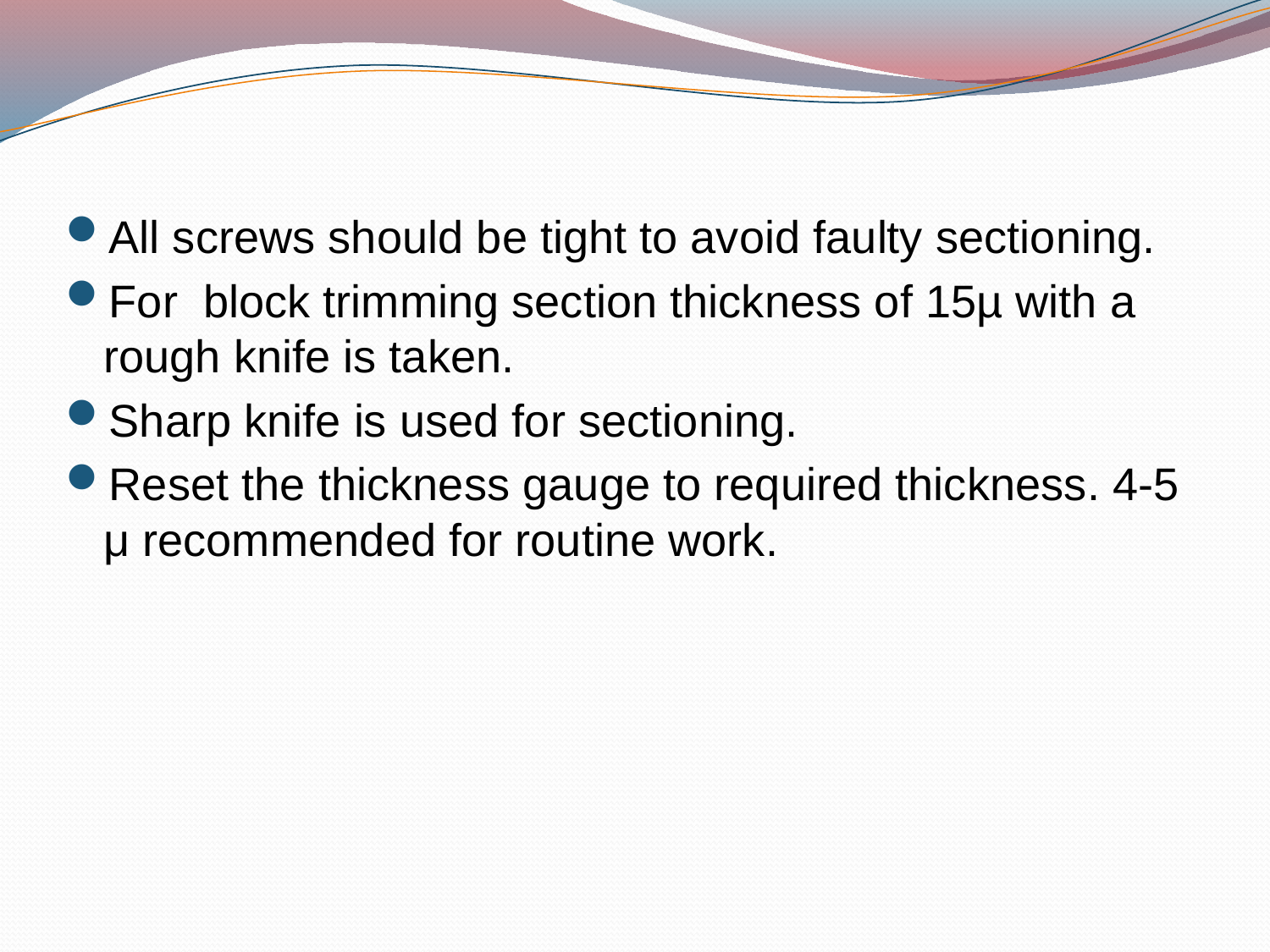

All screws should be tight to avoid faulty sectioning.
For  block trimming section thickness of 15µ with a rough knife is taken.
Sharp knife is used for sectioning.
Reset the thickness gauge to required thickness. 4-5 μ recommended for routine work.